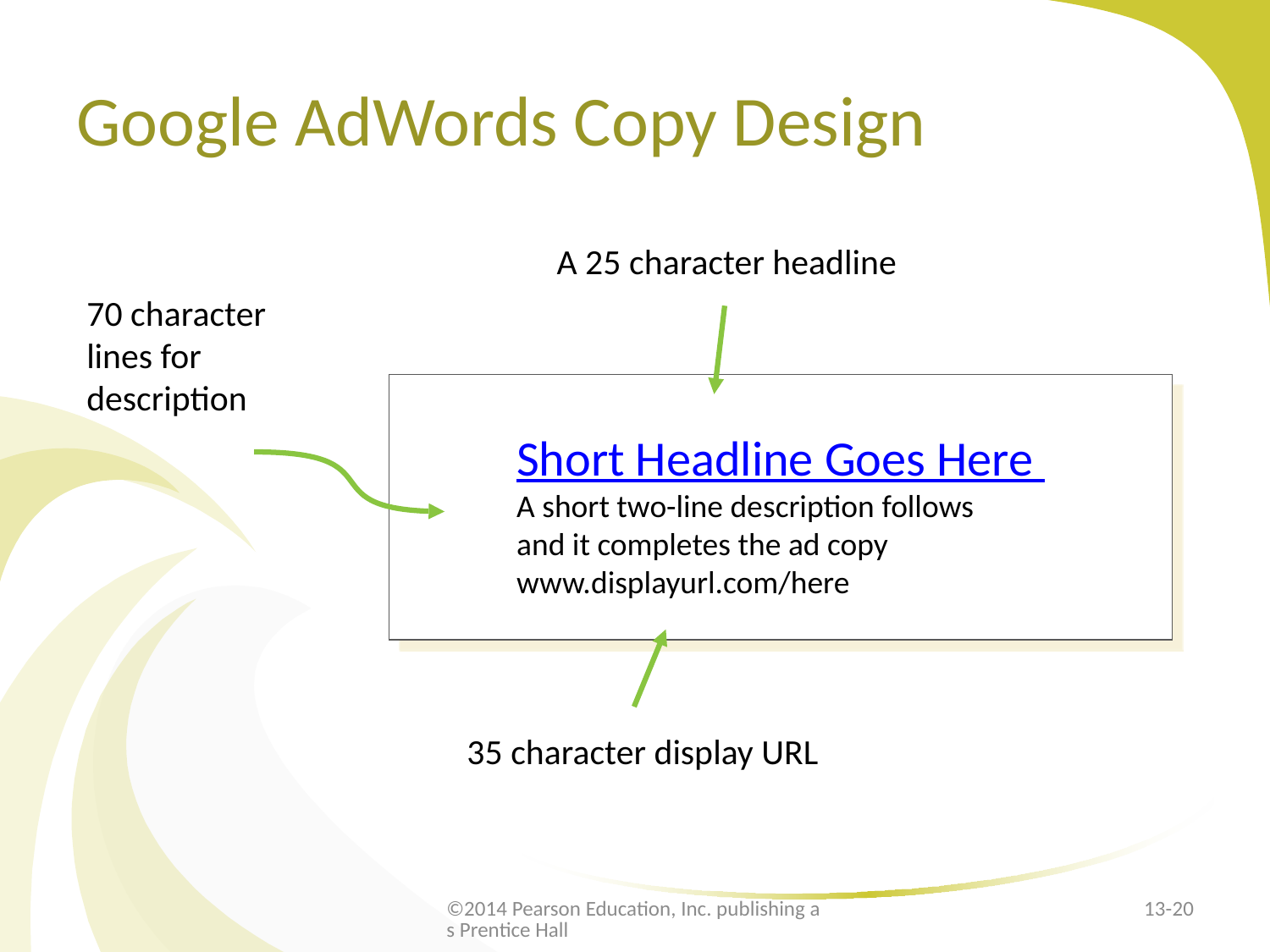

# Google AdWords Copy Design
A 25 character headline
70 character
lines for
description

Short Headline Goes Here
A short two-line description follows
and it completes the ad copy
www.displayurl.com/here

35 character display URL

©2014 Pearson Education, Inc. publishing as Prentice Hall
13-20